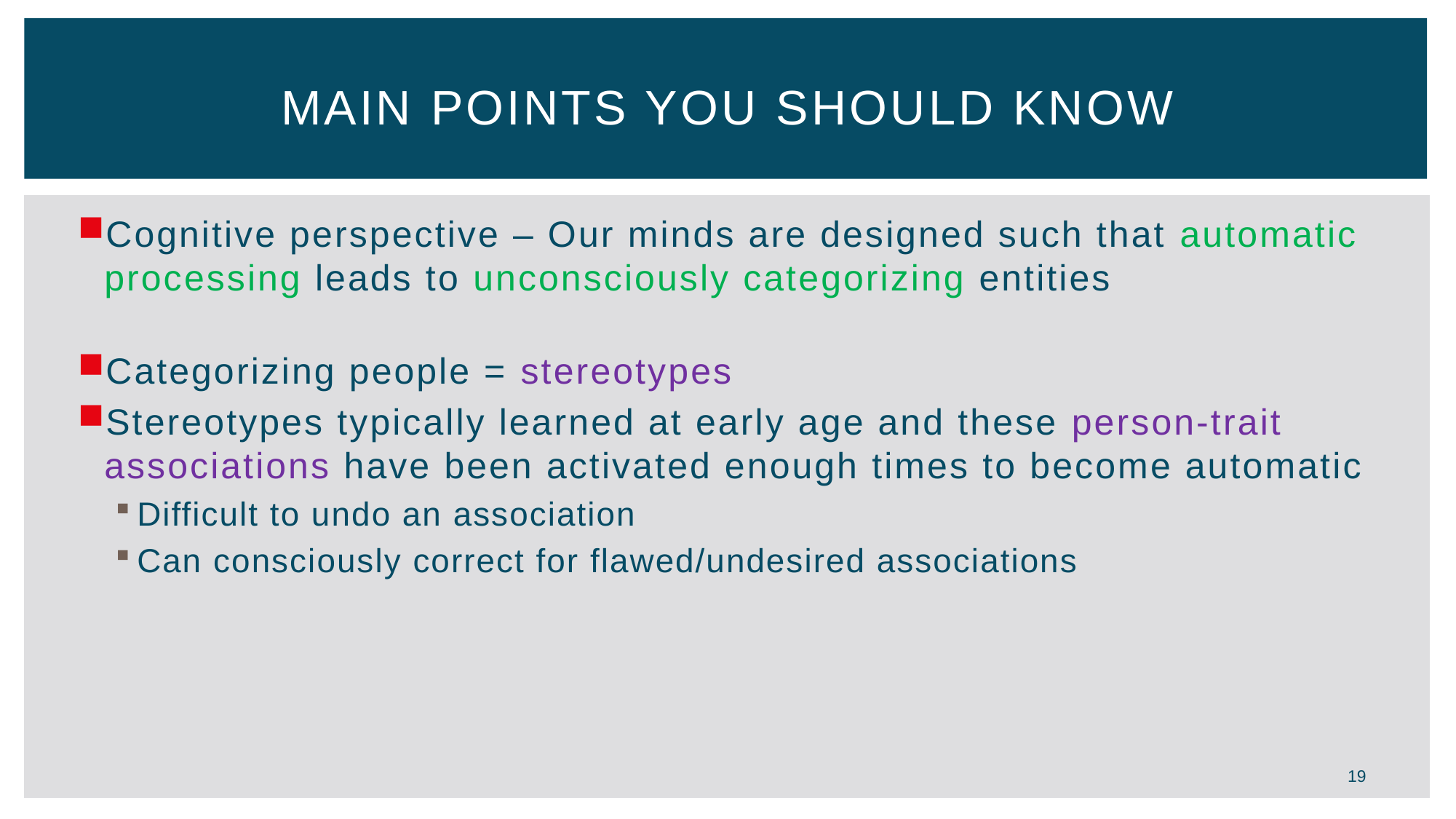

# Main Points you should know
Cognitive perspective – Our minds are designed such that automatic processing leads to unconsciously categorizing entities

Categorizing people = stereotypes
Stereotypes typically learned at early age and these person-trait associations have been activated enough times to become automatic
Difficult to undo an association
Can consciously correct for flawed/undesired associations
19